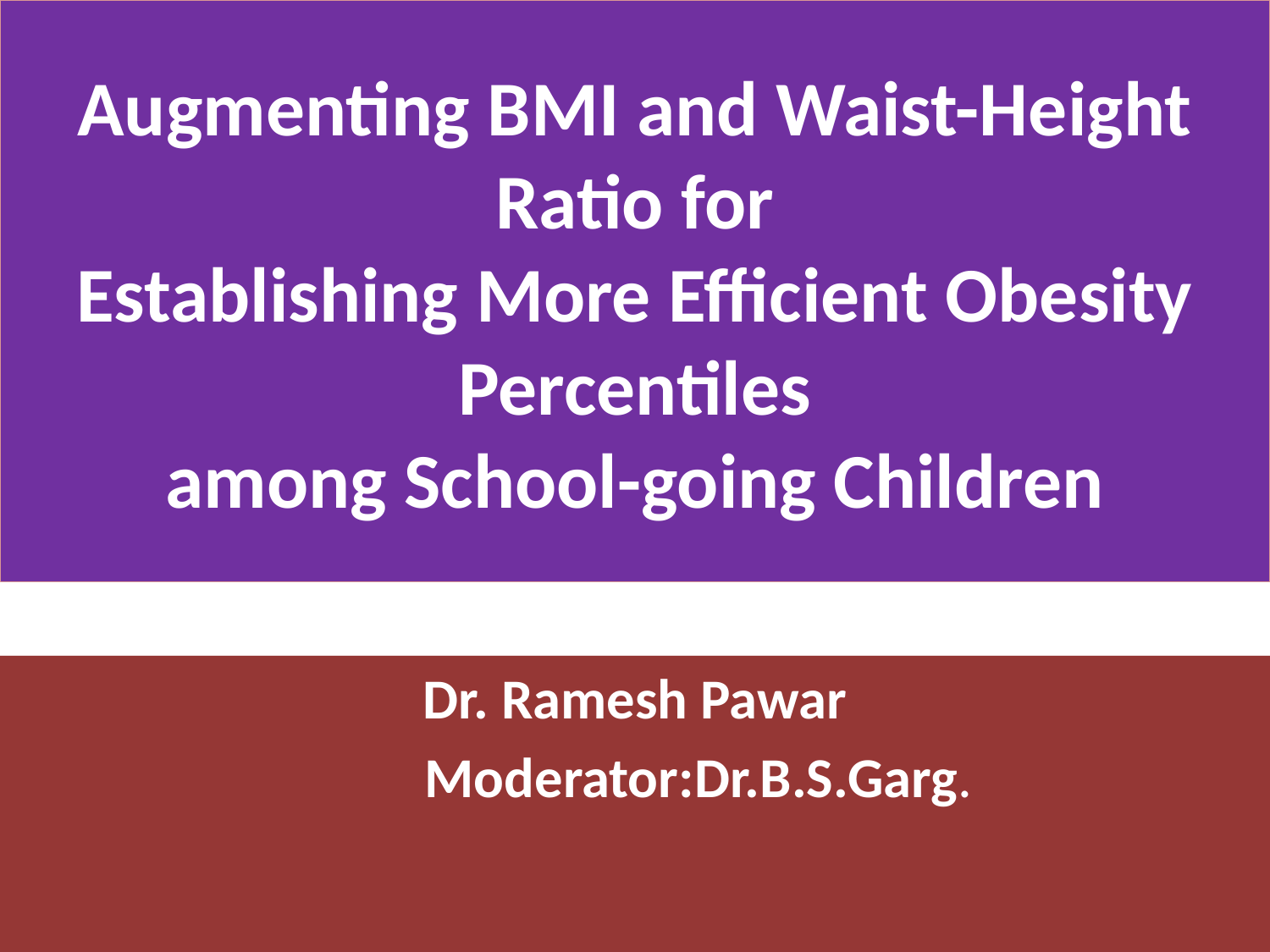

# Augmenting BMI and Waist-Height Ratio for Establishing More Efficient Obesity Percentiles among School-going Children
Dr. Ramesh Pawar
	Moderator:Dr.B.S.Garg.